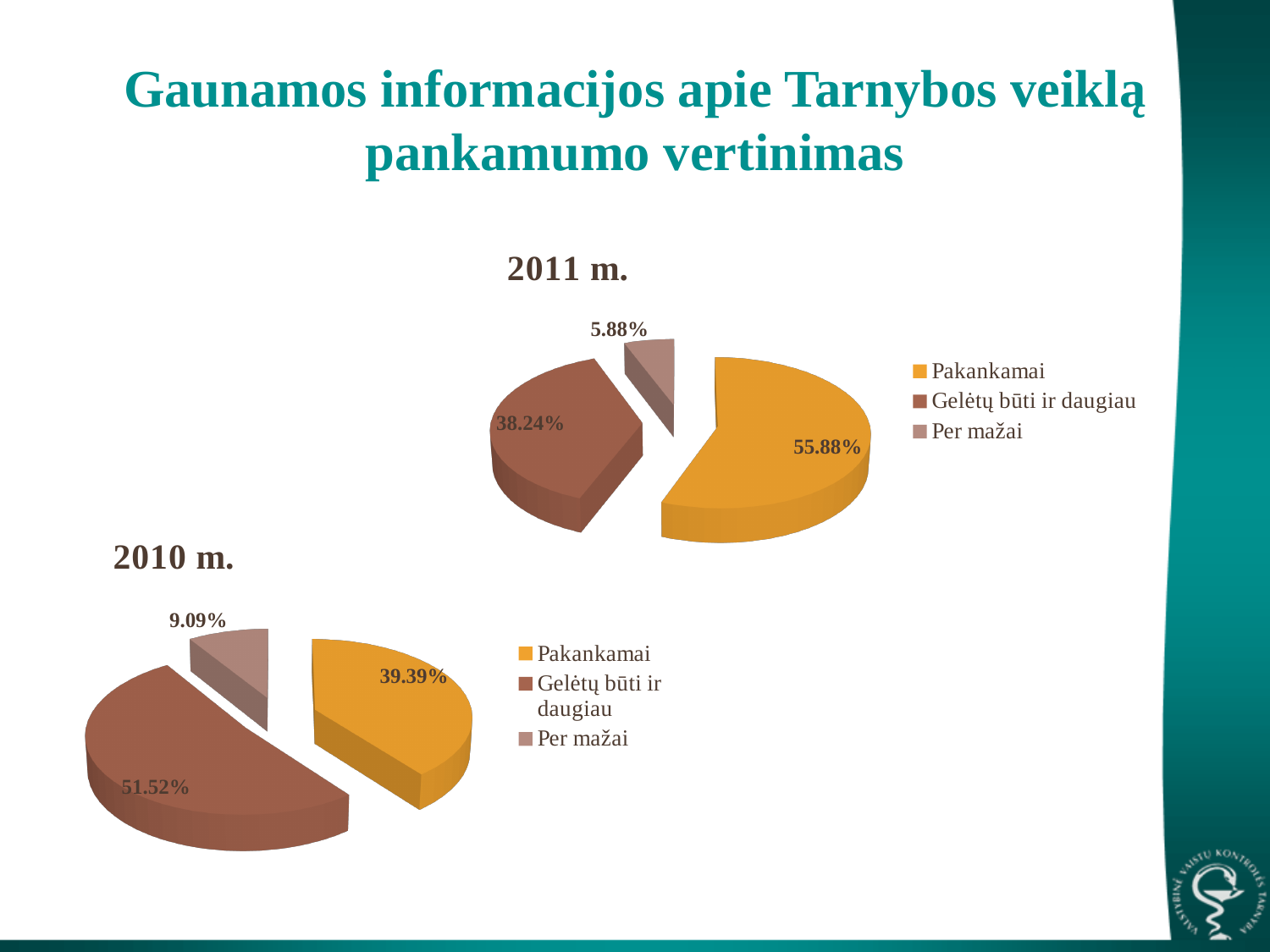

# Gaunamos informacijos apie Tarnybos veiklą pankamumo vertinimas

[unsupported chart]

[unsupported chart]